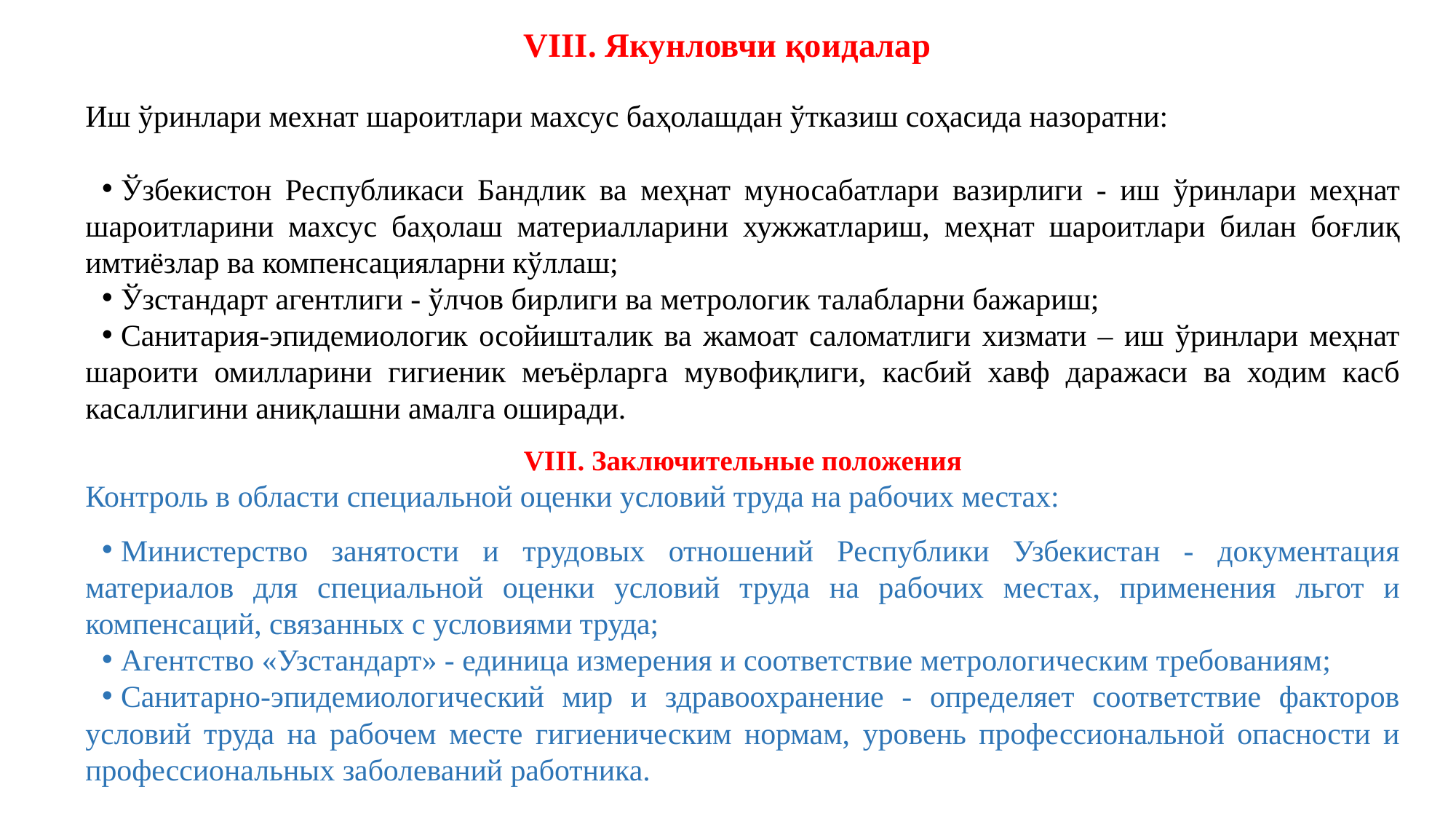

# VIII. Якунловчи қоидалар
Иш ўринлари мехнат шароитлари махсус баҳолашдан ўтказиш соҳасида назоратни:

Ўзбекистон Республикаси Бандлик ва меҳнат муносабатлари вазирлиги - иш ўринлари меҳнат шароитларини махсус баҳолаш материалларини хужжатлариш, меҳнат шароитлари билан боғлиқ имтиёзлар ва компенсацияларни кўллаш;
Ўзстандарт агентлиги - ўлчов бирлиги ва метрологик талабларни бажариш;
Санитария-эпидемиологик осойишталик ва жамоат саломатлиги хизмати – иш ўринлари меҳнат шароити омилларини гигиеник меъёрларга мувофиқлиги, касбий хавф даражаси ва ходим касб касаллигини аниқлашни амалга оширади.

VIII. Заключительные положения
Контроль в области специальной оценки условий труда на рабочих местах:

Министерство занятости и трудовых отношений Республики Узбекистан - документация материалов для специальной оценки условий труда на рабочих местах, применения льгот и компенсаций, связанных с условиями труда;
Агентство «Узстандарт» - единица измерения и соответствие метрологическим требованиям;
Санитарно-эпидемиологический мир и здравоохранение - определяет соответствие факторов условий труда на рабочем месте гигиеническим нормам, уровень профессиональной опасности и профессиональных заболеваний работника.